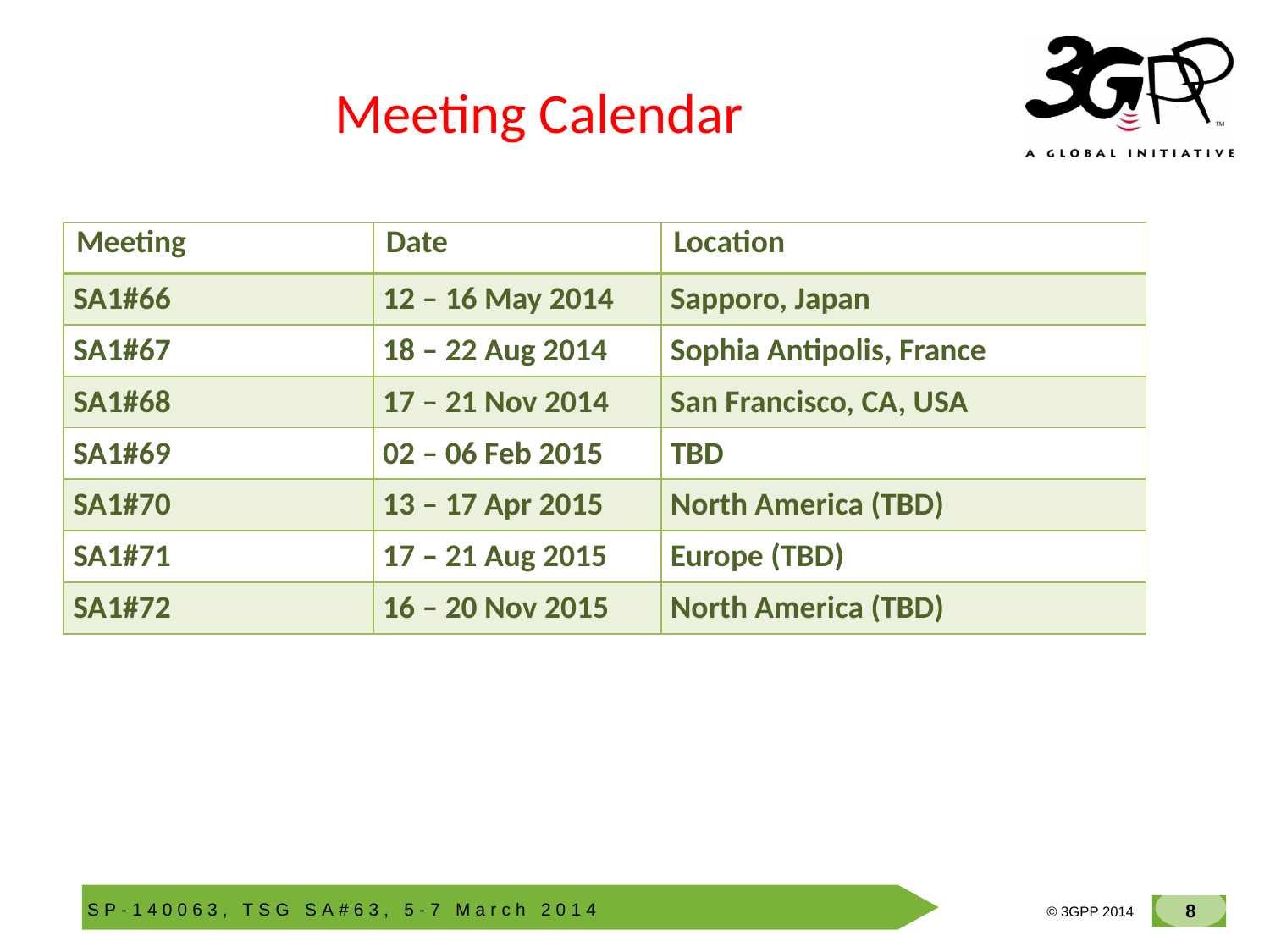

# Meeting Calendar
| Meeting | Date | Location |
| --- | --- | --- |
| SA1#66 | 12 – 16 May 2014 | Sapporo, Japan |
| SA1#67 | 18 – 22 Aug 2014 | Sophia Antipolis, France |
| SA1#68 | 17 – 21 Nov 2014 | San Francisco, CA, USA |
| SA1#69 | 02 – 06 Feb 2015 | TBD |
| SA1#70 | 13 – 17 Apr 2015 | North America (TBD) |
| SA1#71 | 17 – 21 Aug 2015 | Europe (TBD) |
| SA1#72 | 16 – 20 Nov 2015 | North America (TBD) |